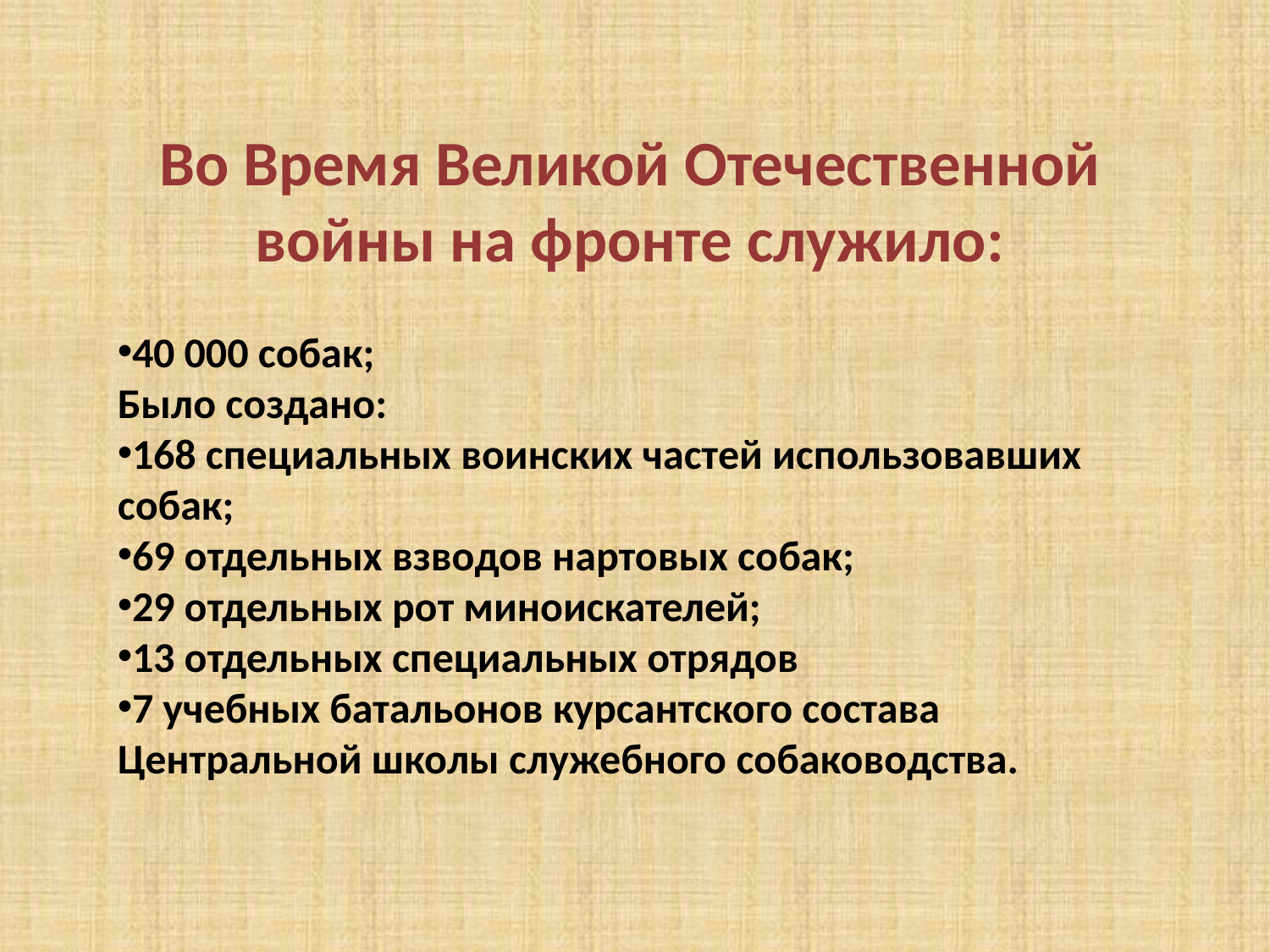

Во Время Великой Отечественной войны на фронте служило:

40 000 собак;
Было создано:
168 специальных воинских частей использовавших собак;
69 отдельных взводов нартовых собак;
29 отдельных рот миноискателей;
13 отдельных специальных отрядов
7 учебных батальонов курсантского состава Центральной школы служебного собаководства.